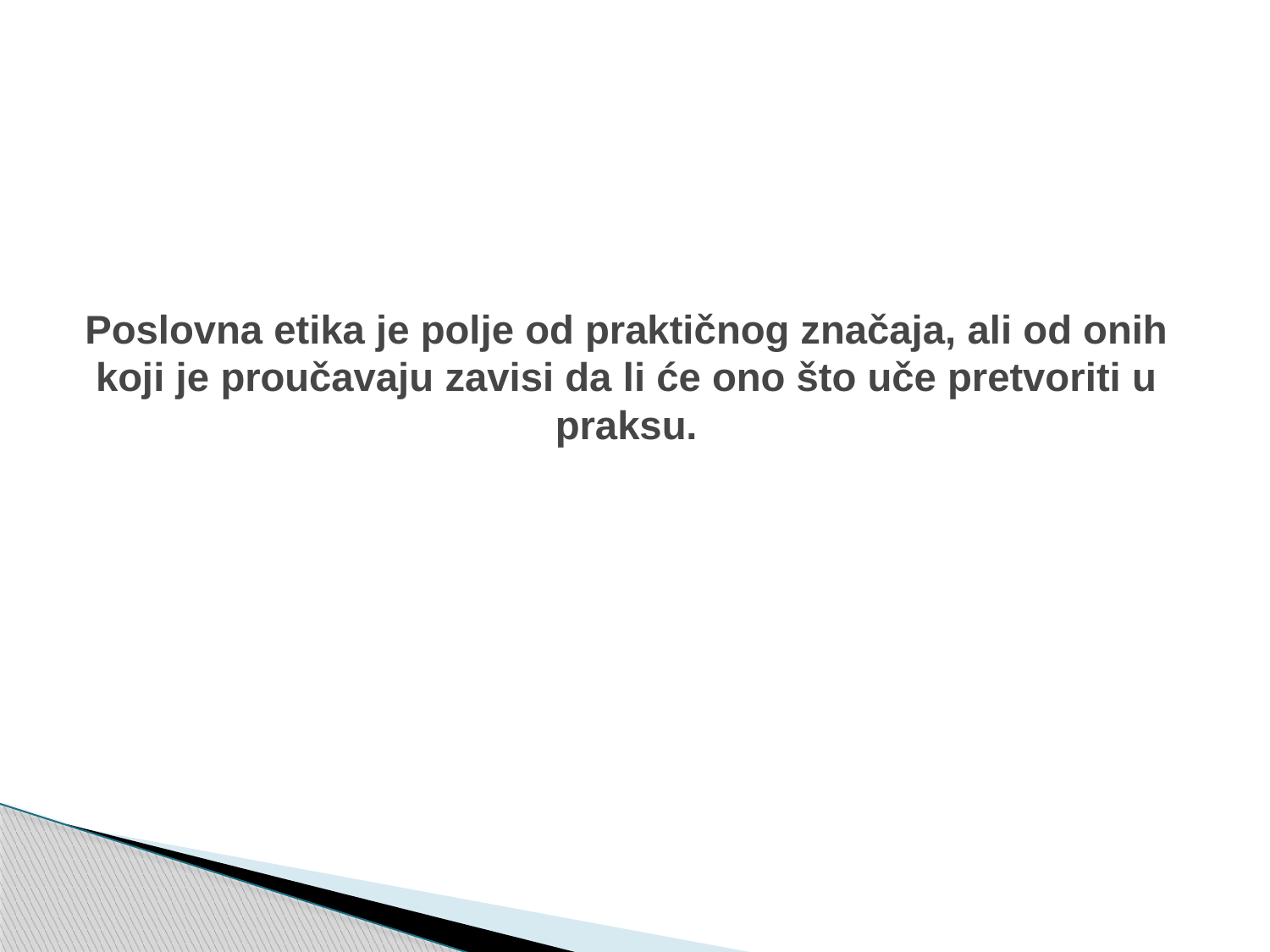

# Poslovna etika je polje od praktičnog značaja, ali od onih koji je proučavaju zavisi da li će ono što uče pretvoriti u praksu.